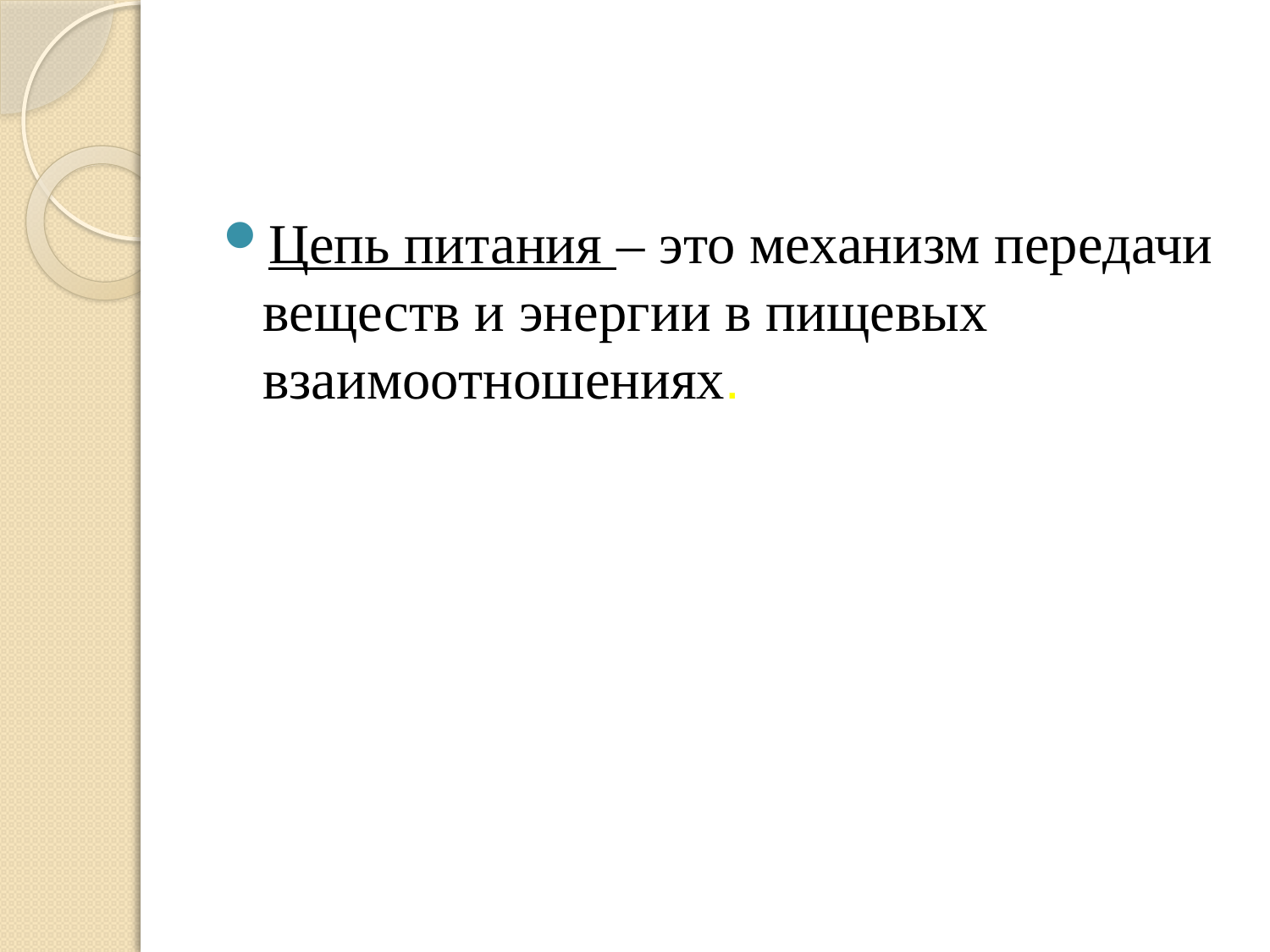

#
Цепь питания – это механизм передачи веществ и энергии в пищевых взаимоотношениях.